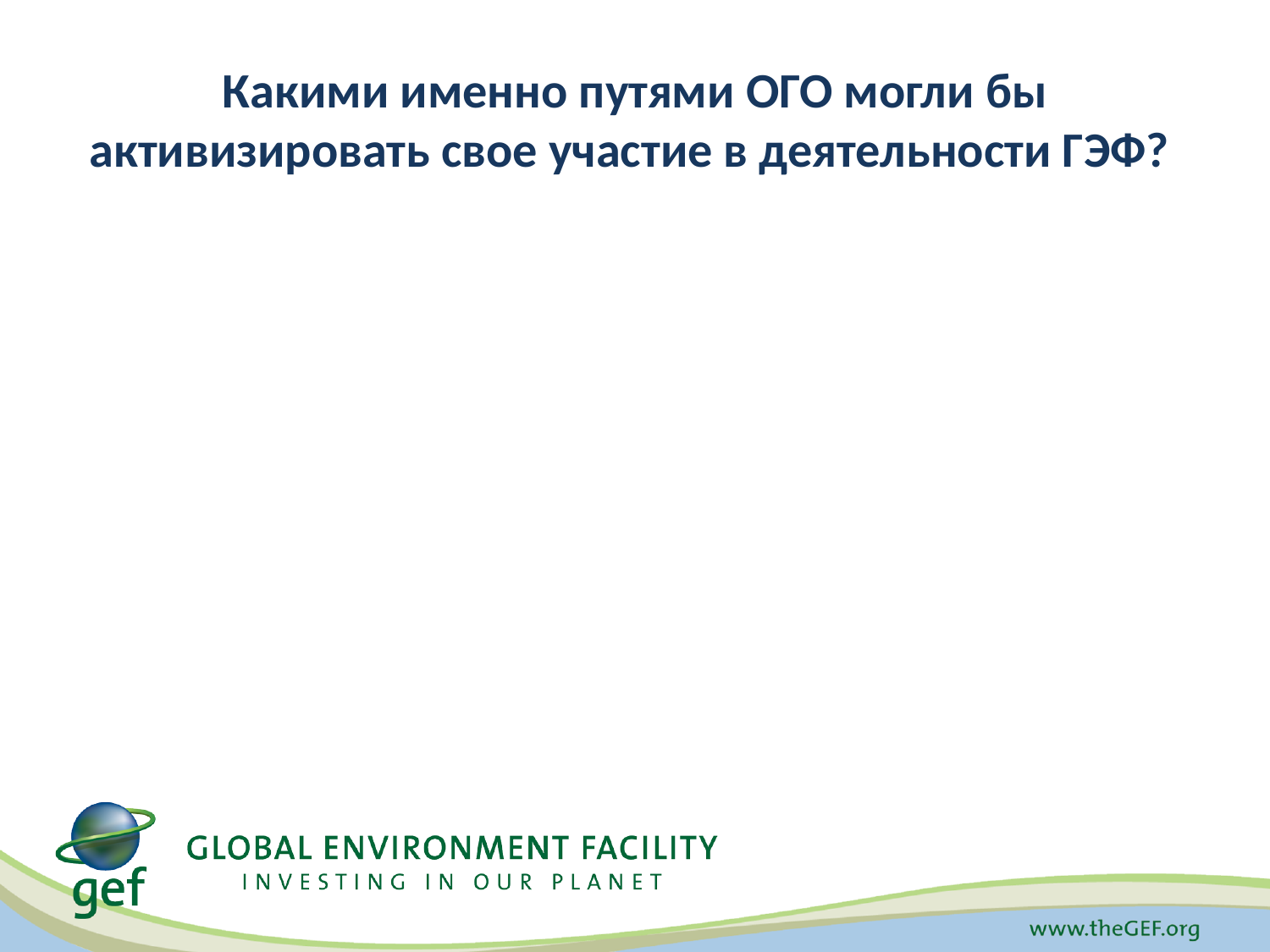

# Какими именно путями ОГО могли бы активизировать свое участие в деятельности ГЭФ?